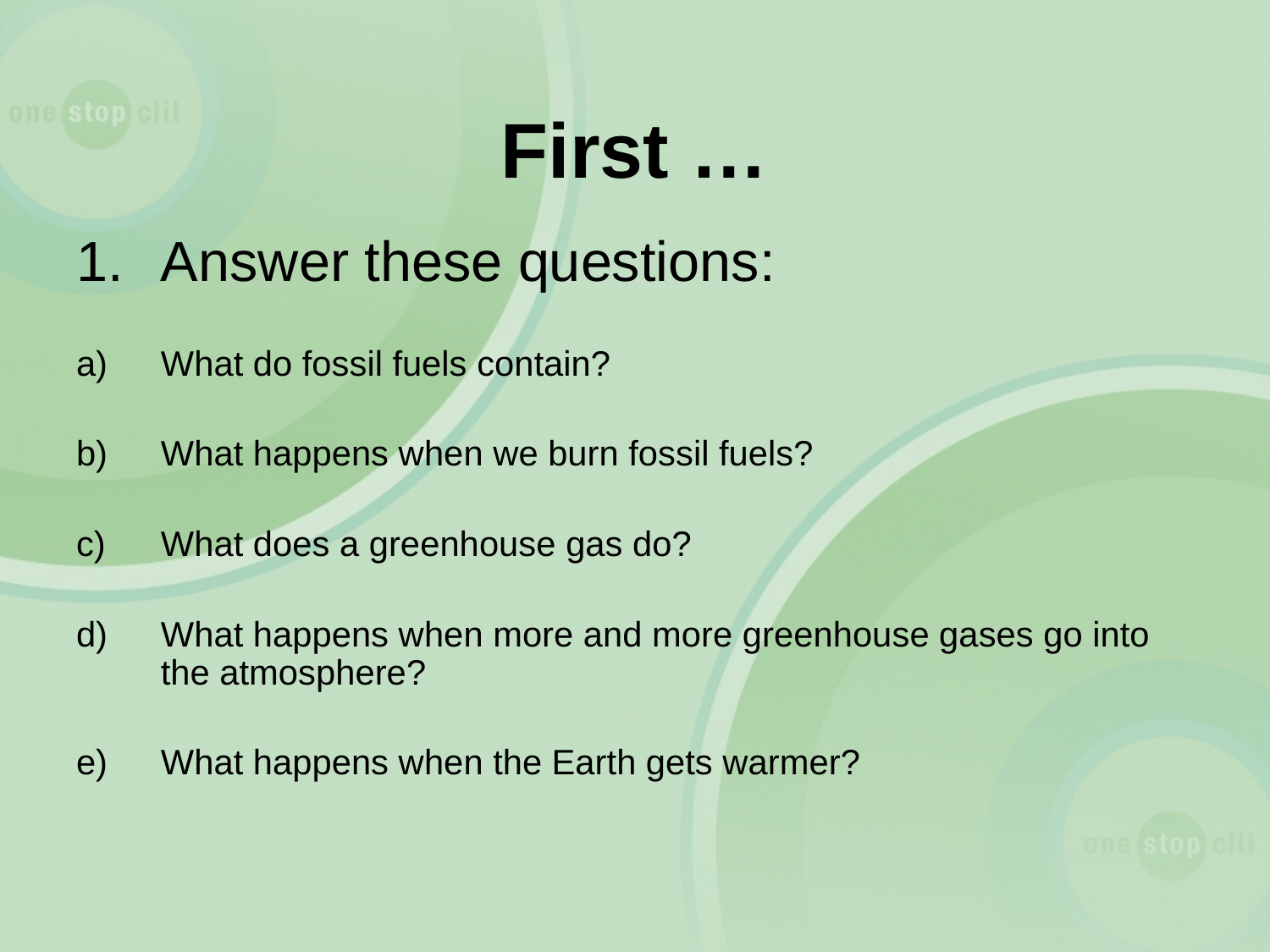

# First …
Answer these questions:

What do fossil fuels contain?

What happens when we burn fossil fuels?

What does a greenhouse gas do?

What happens when more and more greenhouse gases go into the atmosphere?

e)	What happens when the Earth gets warmer?